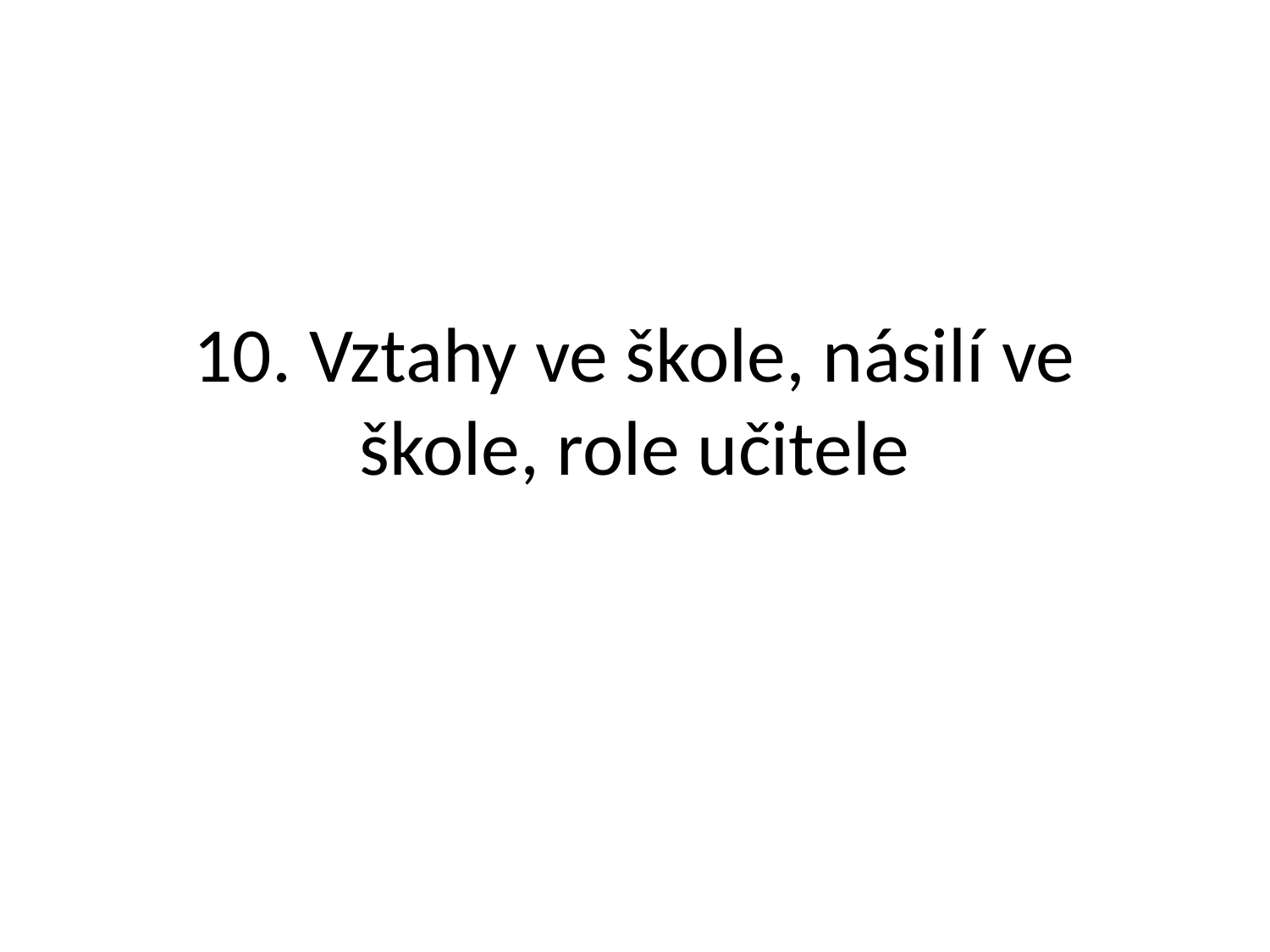

# 10. Vztahy ve škole, násilí ve škole, role učitele